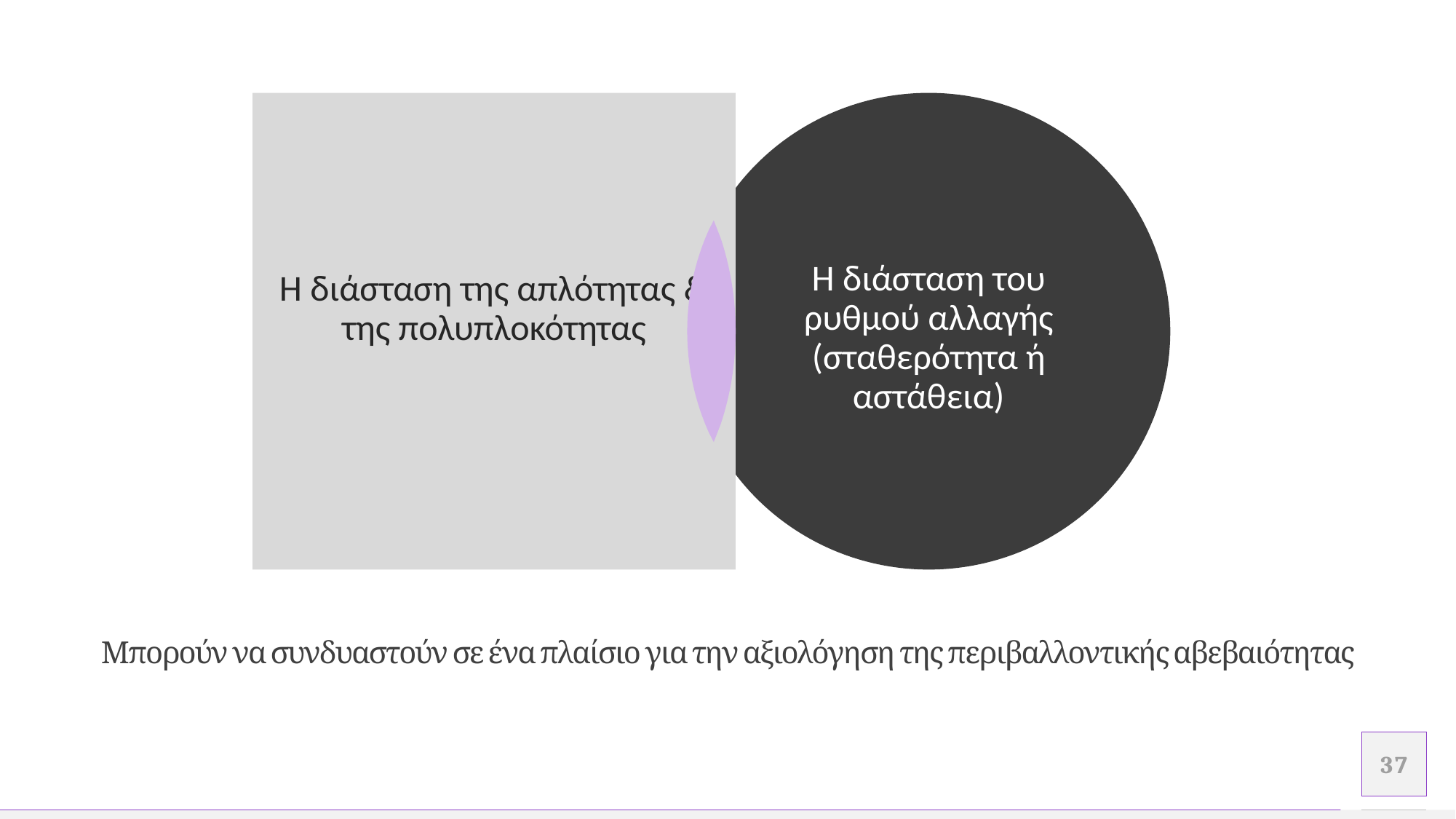

Η διάσταση της απλότητας & της πολυπλοκότητας

Η διάσταση του ρυθμού αλλαγής (σταθερότητα ή αστάθεια)

# Μπορούν να συνδυαστούν σε ένα πλαίσιο για την αξιολόγηση της περιβαλλοντικής αβεβαιότητας
.
.
37
Προσθέστε υποσέλιδο